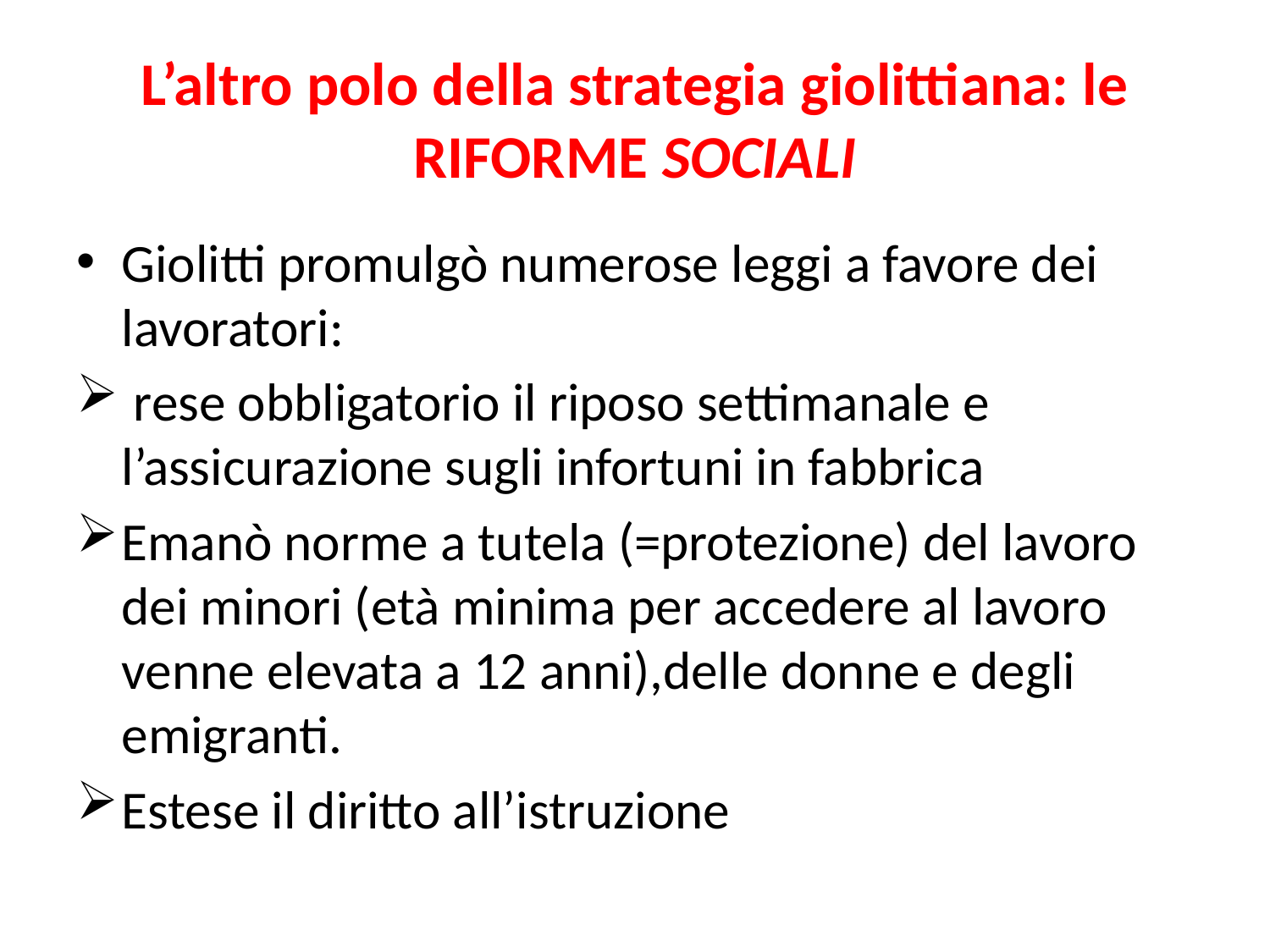

# L’altro polo della strategia giolittiana: le RIFORME SOCIALI
Giolitti promulgò numerose leggi a favore dei lavoratori:
 rese obbligatorio il riposo settimanale e l’assicurazione sugli infortuni in fabbrica
Emanò norme a tutela (=protezione) del lavoro dei minori (età minima per accedere al lavoro venne elevata a 12 anni),delle donne e degli emigranti.
Estese il diritto all’istruzione